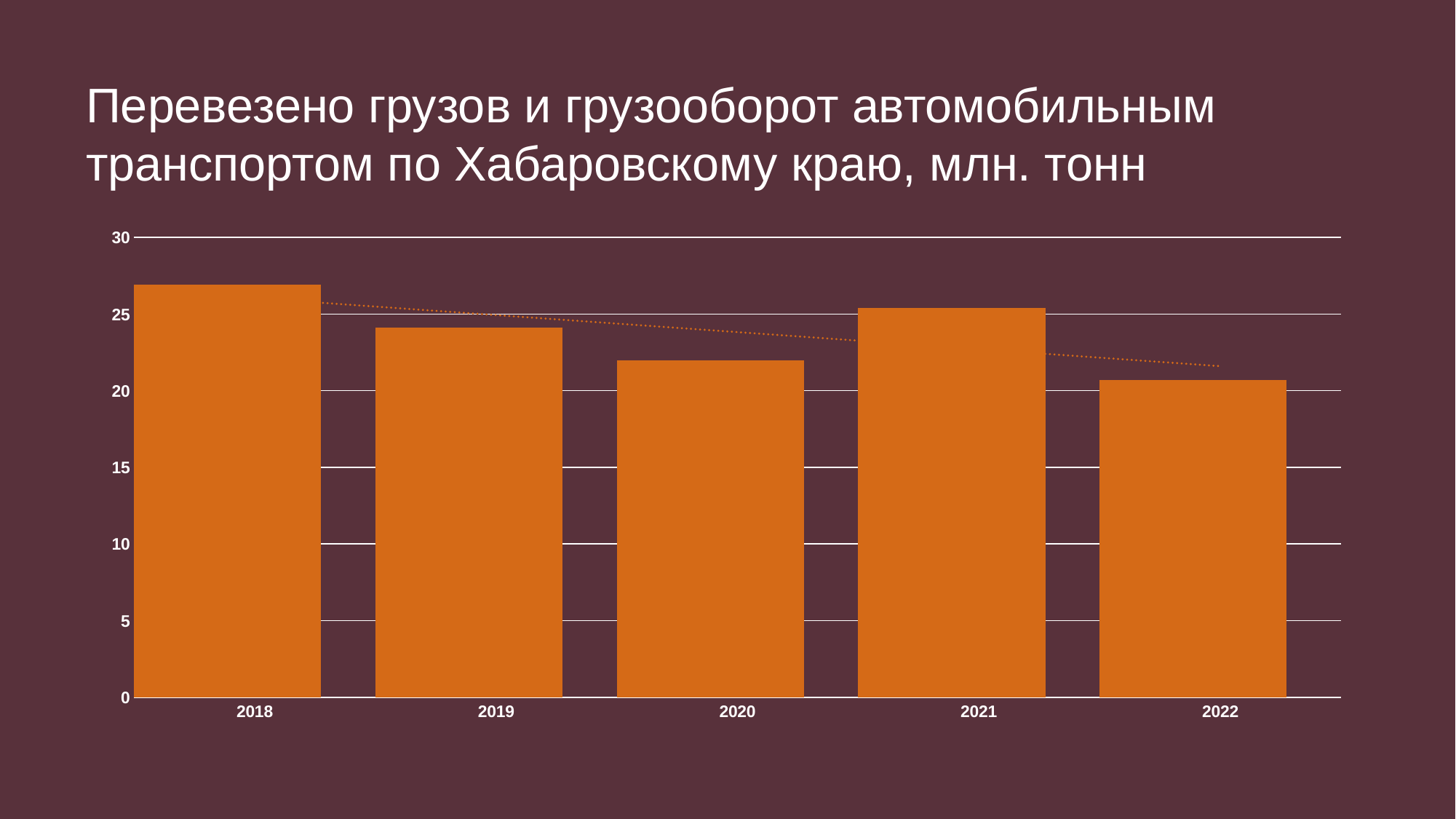

# Перевезено грузов и грузооборот автомобильным транспортом по Хабаровскому краю, млн. тонн

### Chart

| Category |  | 884 |
|---|---|---|
| 2018 | 26.9 | None |
| 2019 | 24.1 | None |
| 2020 | 22.0 | None |
| 2021 | 25.4 | None |
| 2022 | 20.7 | None |